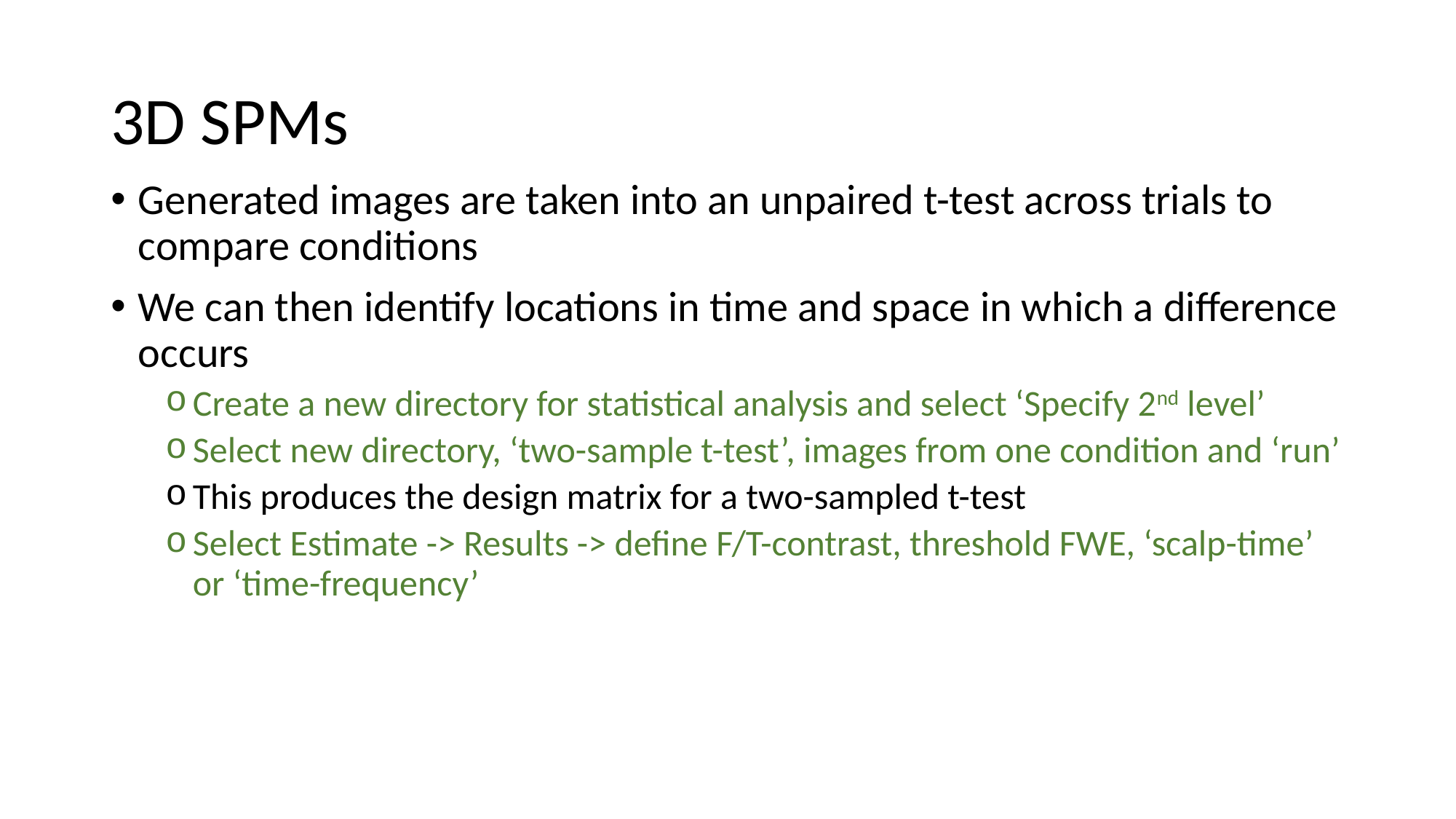

# 3D SPMs
Generated images are taken into an unpaired t-test across trials to compare conditions
We can then identify locations in time and space in which a difference occurs
Create a new directory for statistical analysis and select ‘Specify 2nd level’
Select new directory, ‘two-sample t-test’, images from one condition and ‘run’
This produces the design matrix for a two-sampled t-test
Select Estimate -> Results -> define F/T-contrast, threshold FWE, ‘scalp-time’ or ‘time-frequency’